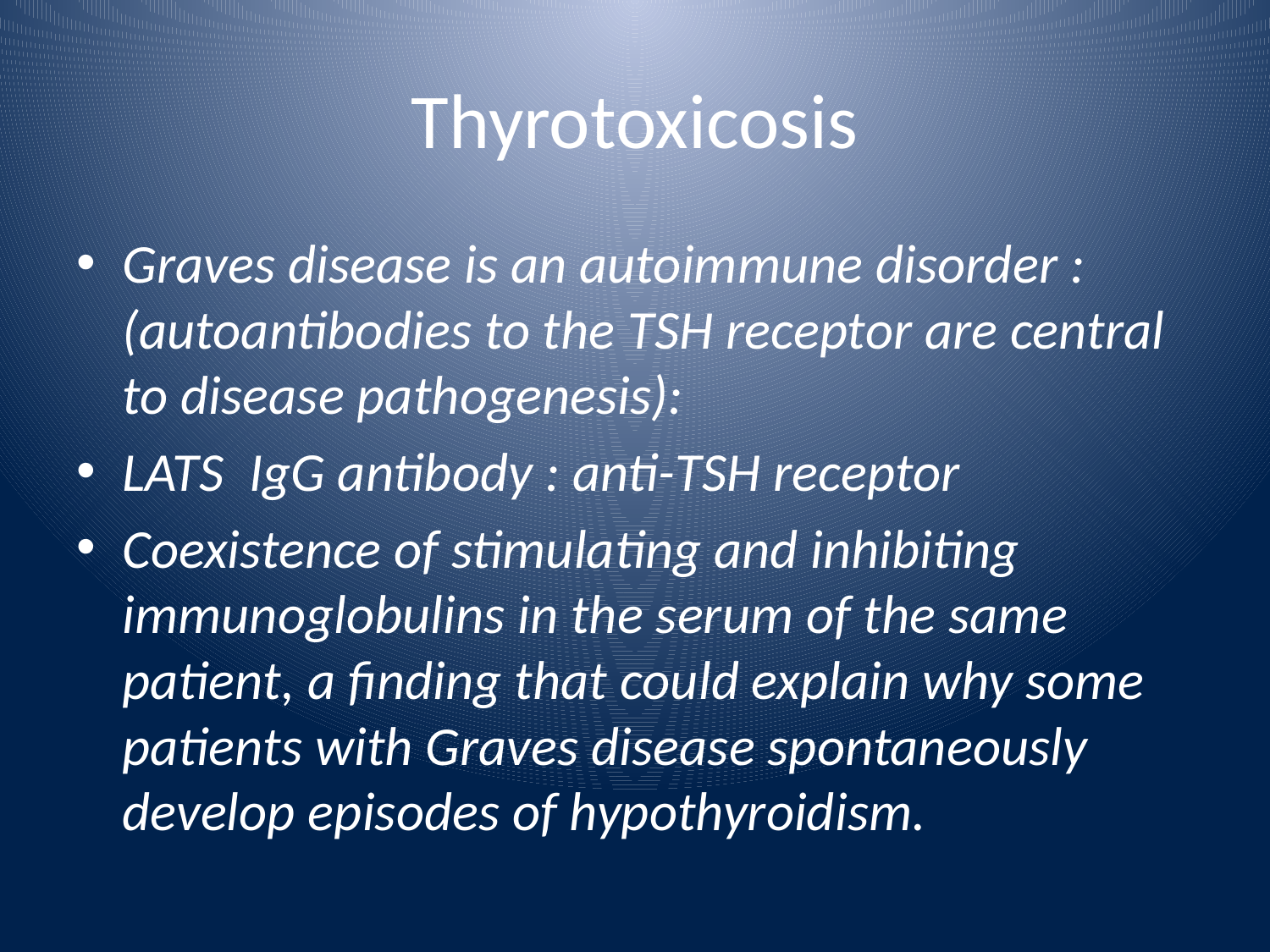

# Thyrotoxicosis
Graves disease is an autoimmune disorder : (autoantibodies to the TSH receptor are central to disease pathogenesis):
LATS  IgG antibody : anti-TSH receptor
Coexistence of stimulating and inhibiting immunoglobulins in the serum of the same patient, a finding that could explain why some patients with Graves disease spontaneously develop episodes of hypothyroidism.